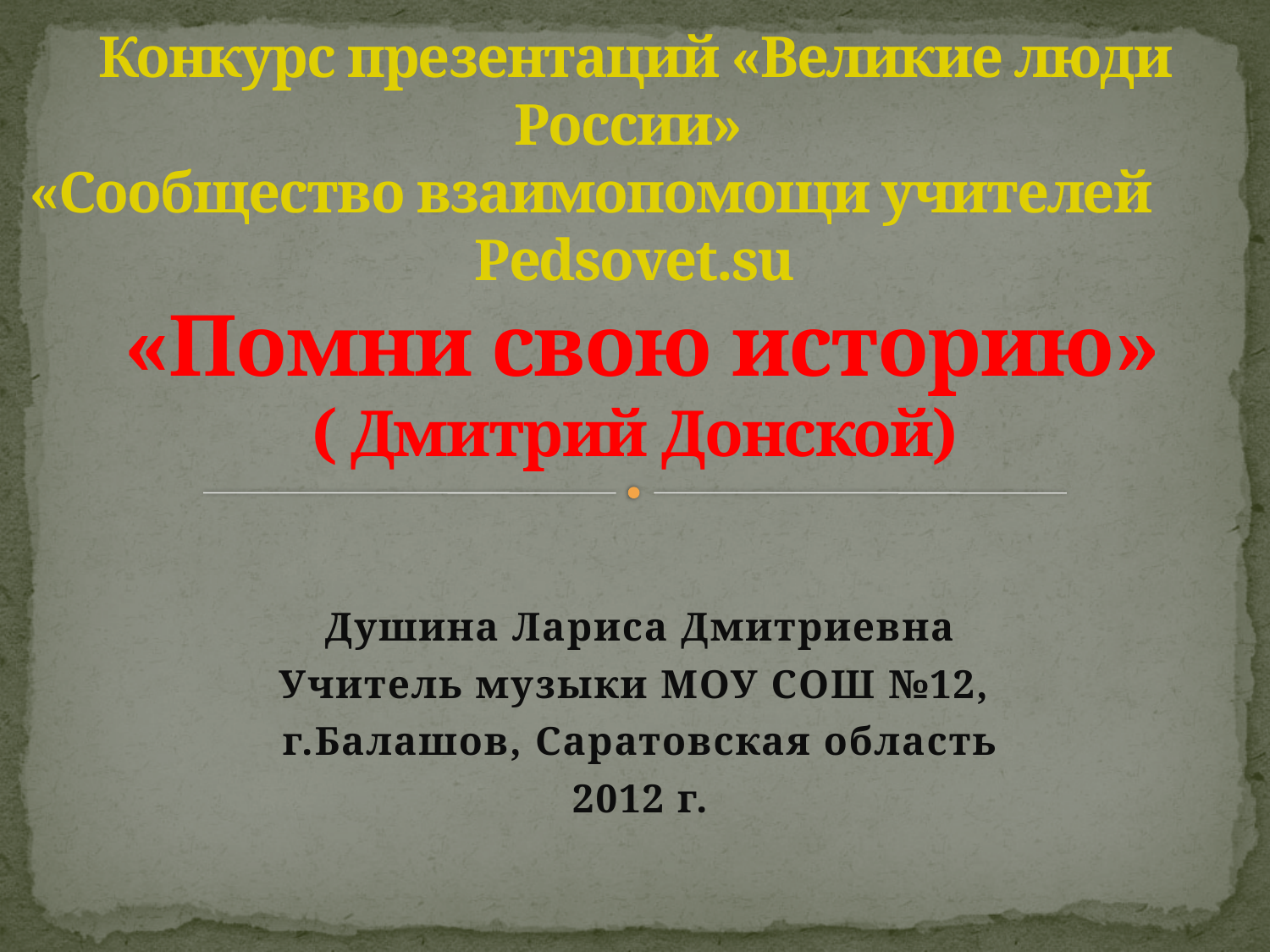

# Конкурс презентаций «Великие люди России» «Сообщество взаимопомощи учителей        Pedsovet.su «Помни свою историю» ( Дмитрий Донской)
Душина Лариса Дмитриевна
Учитель музыки МОУ СОШ №12,
г.Балашов, Саратовская область
2012 г.